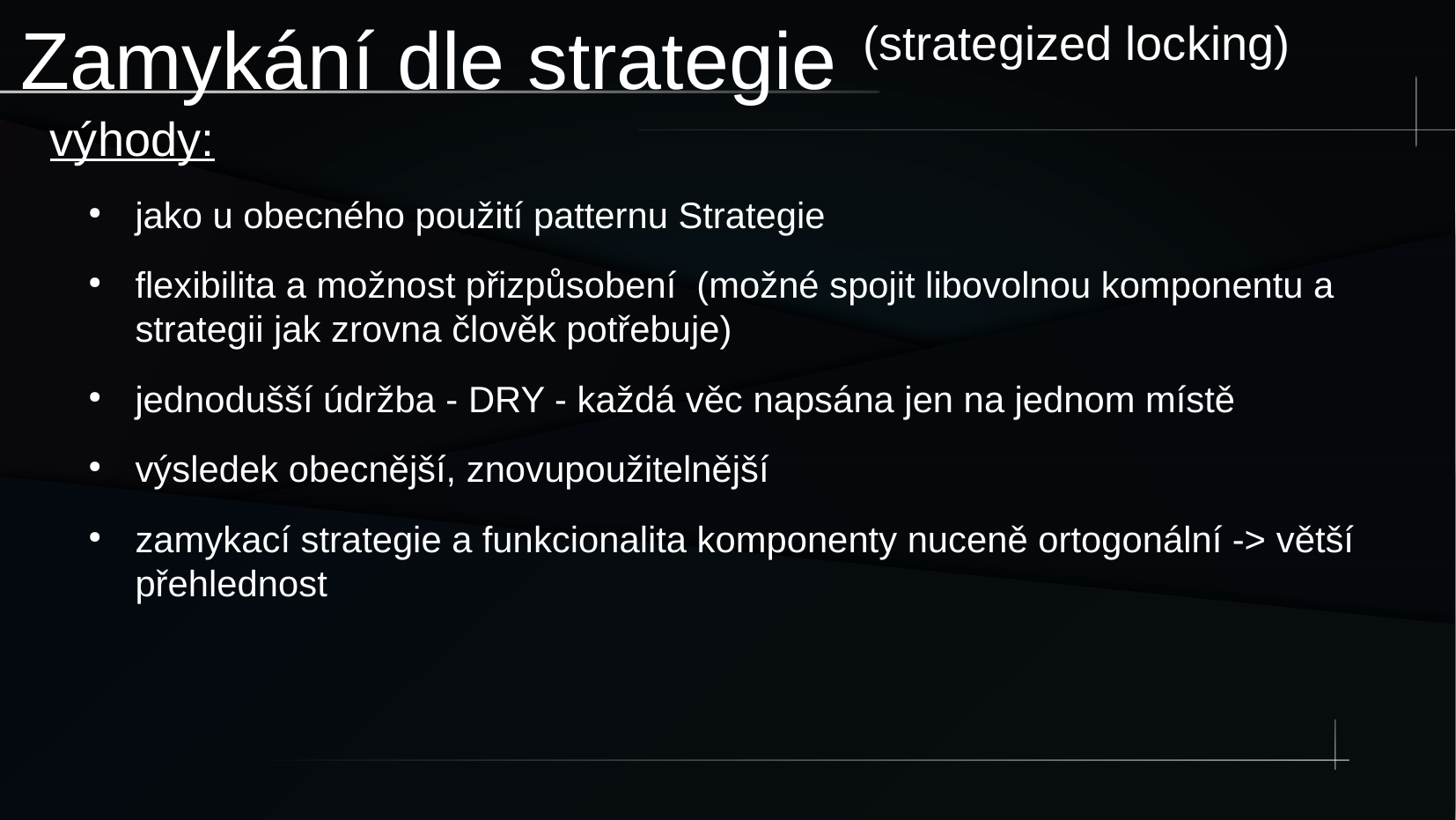

Zamykání dle strategie
(strategized locking)
výhody:
jako u obecného použití patternu Strategie
flexibilita a možnost přizpůsobení  (možné spojit libovolnou komponentu a strategii jak zrovna člověk potřebuje)
jednodušší údržba - DRY - každá věc napsána jen na jednom místě
výsledek obecnější, znovupoužitelnější
zamykací strategie a funkcionalita komponenty nuceně ortogonální -> větší přehlednost